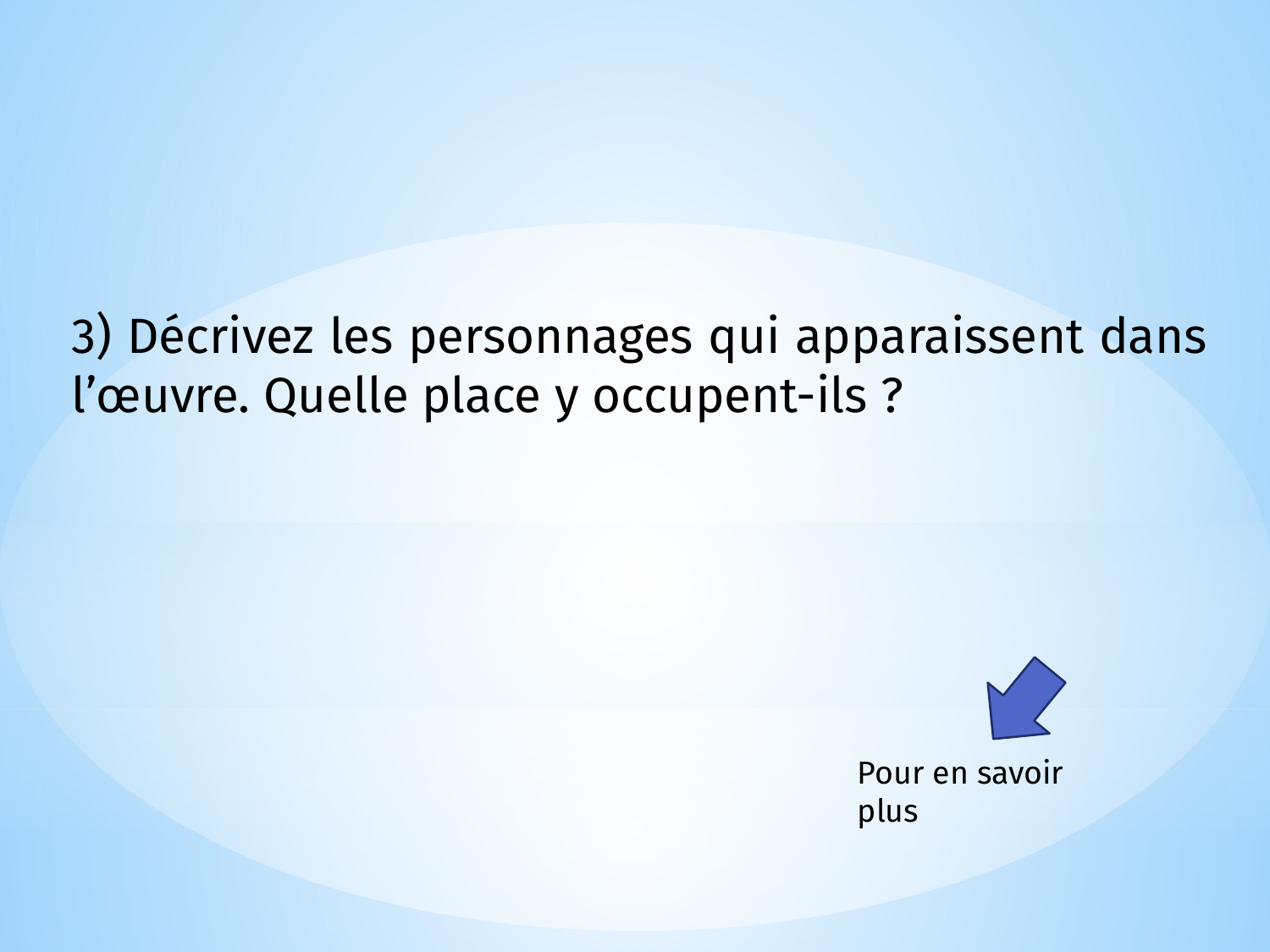

3) Décrivez les personnages qui apparaissent dans l’œuvre. Quelle place y occupent-ils ?

Pour en savoir plus